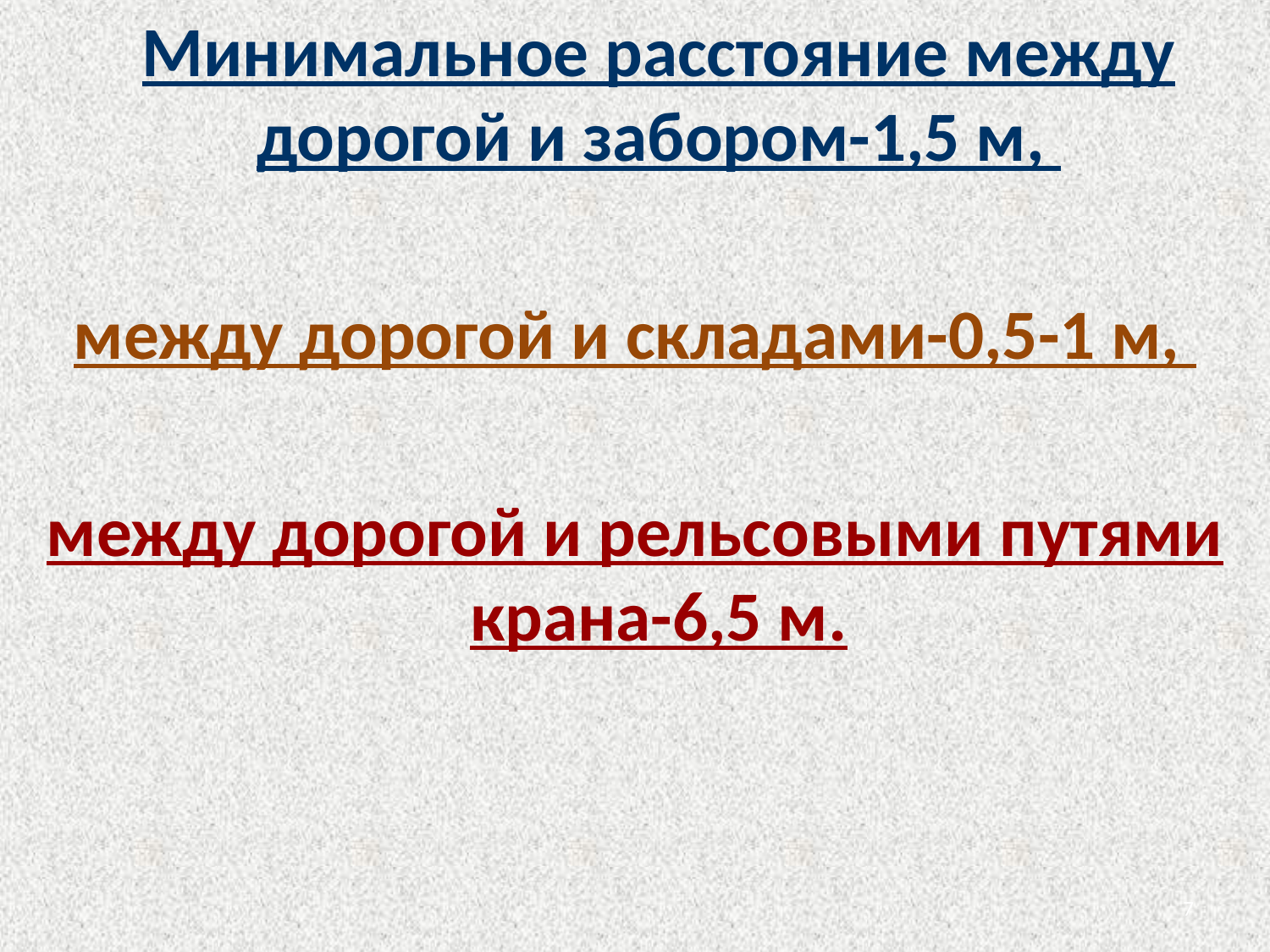

Минимальное расстояние между дорогой и забором-1,5 м,

между дорогой и складами-0,5-1 м,

между дорогой и рельсовыми путями крана-6,5 м.
7